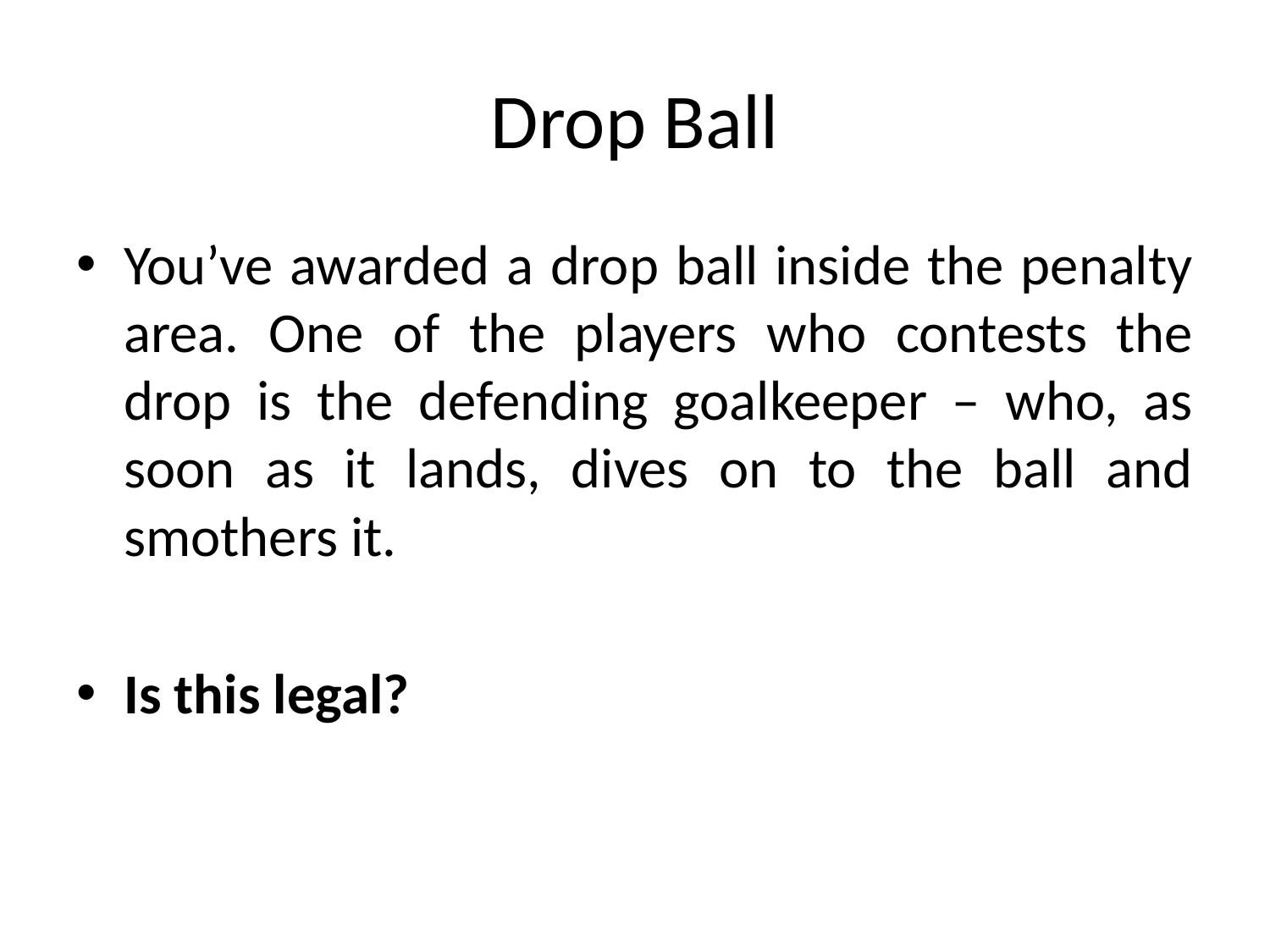

# Drop Ball
You’ve awarded a drop ball inside the penalty area. One of the players who contests the drop is the defending goalkeeper – who, as soon as it lands, dives on to the ball and smothers it.

Is this legal?